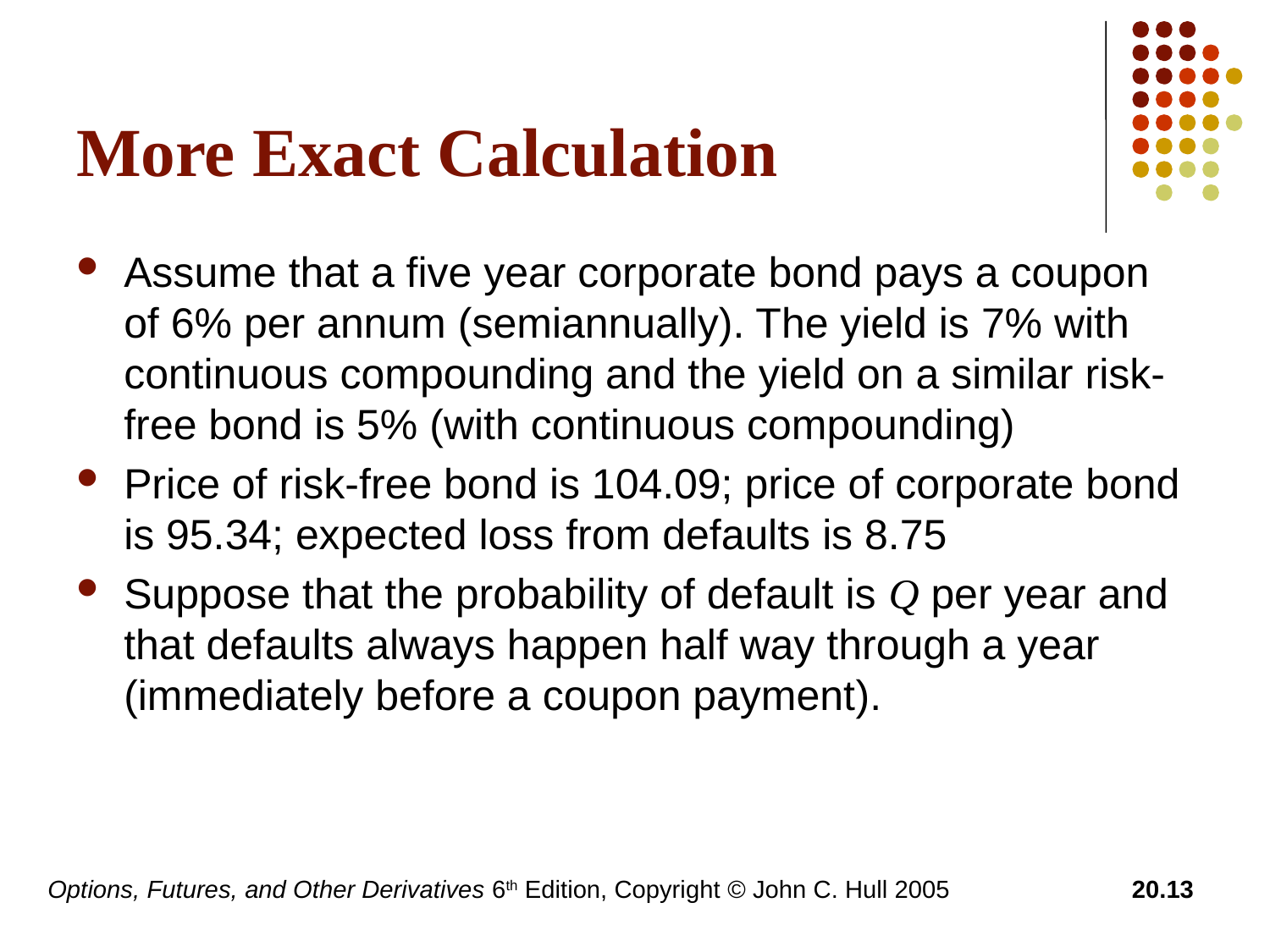

# More Exact Calculation
Assume that a five year corporate bond pays a coupon of 6% per annum (semiannually). The yield is 7% with continuous compounding and the yield on a similar risk-free bond is 5% (with continuous compounding)
Price of risk-free bond is 104.09; price of corporate bond is 95.34; expected loss from defaults is 8.75
Suppose that the probability of default is Q per year and that defaults always happen half way through a year (immediately before a coupon payment).
Options, Futures, and Other Derivatives 6th Edition, Copyright © John C. Hull 2005
20.13